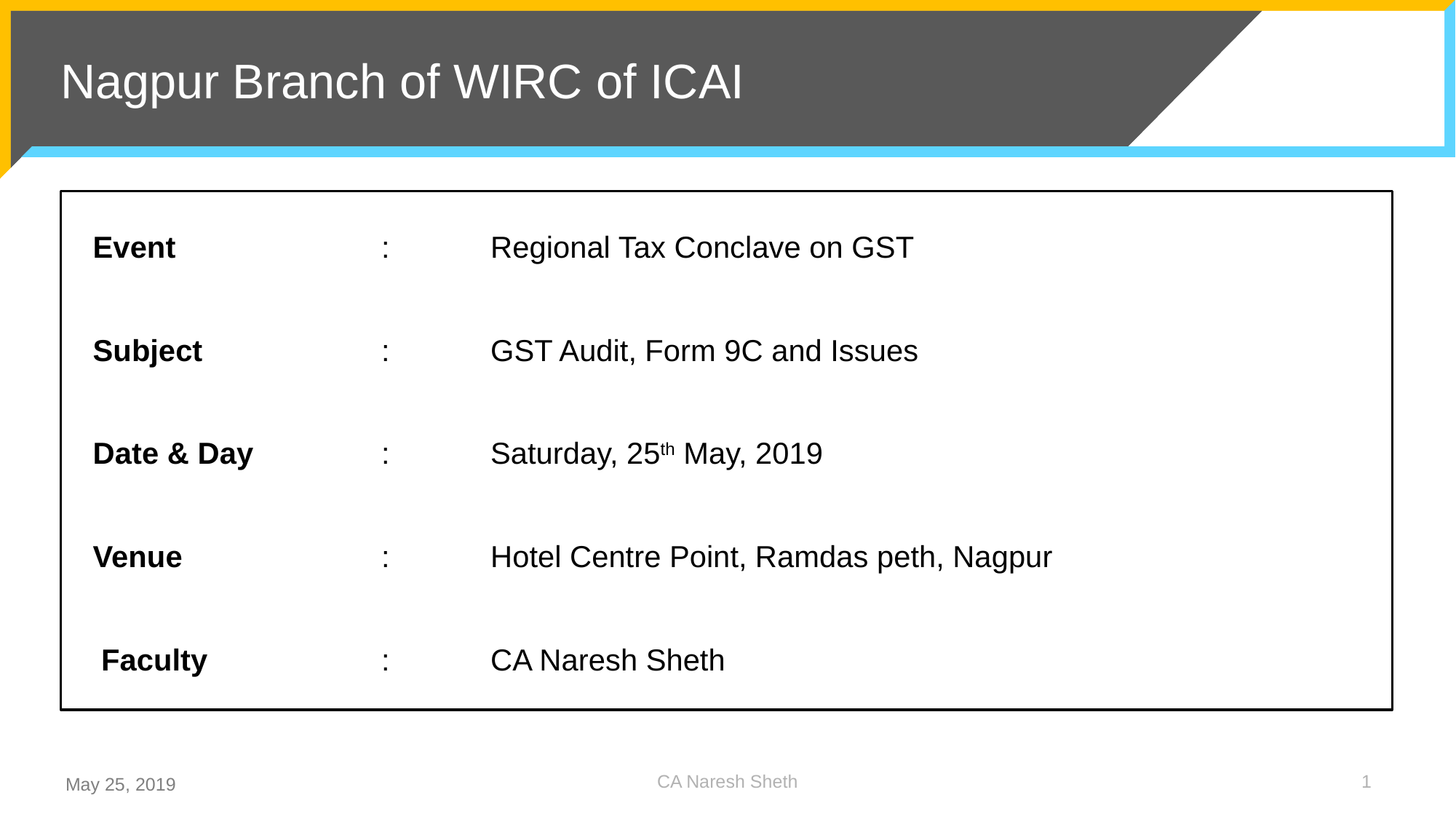

Nagpur Branch of WIRC of ICAI
Event                 	:	Regional Tax Conclave on GST
Subject    	:	GST Audit, Form 9C and Issues
Date & Day	: 	Saturday, 25th May, 2019
Venue	: 	Hotel Centre Point, Ramdas peth, Nagpur
 Faculty	: 	CA Naresh Sheth
CA Naresh Sheth
1
May 25, 2019